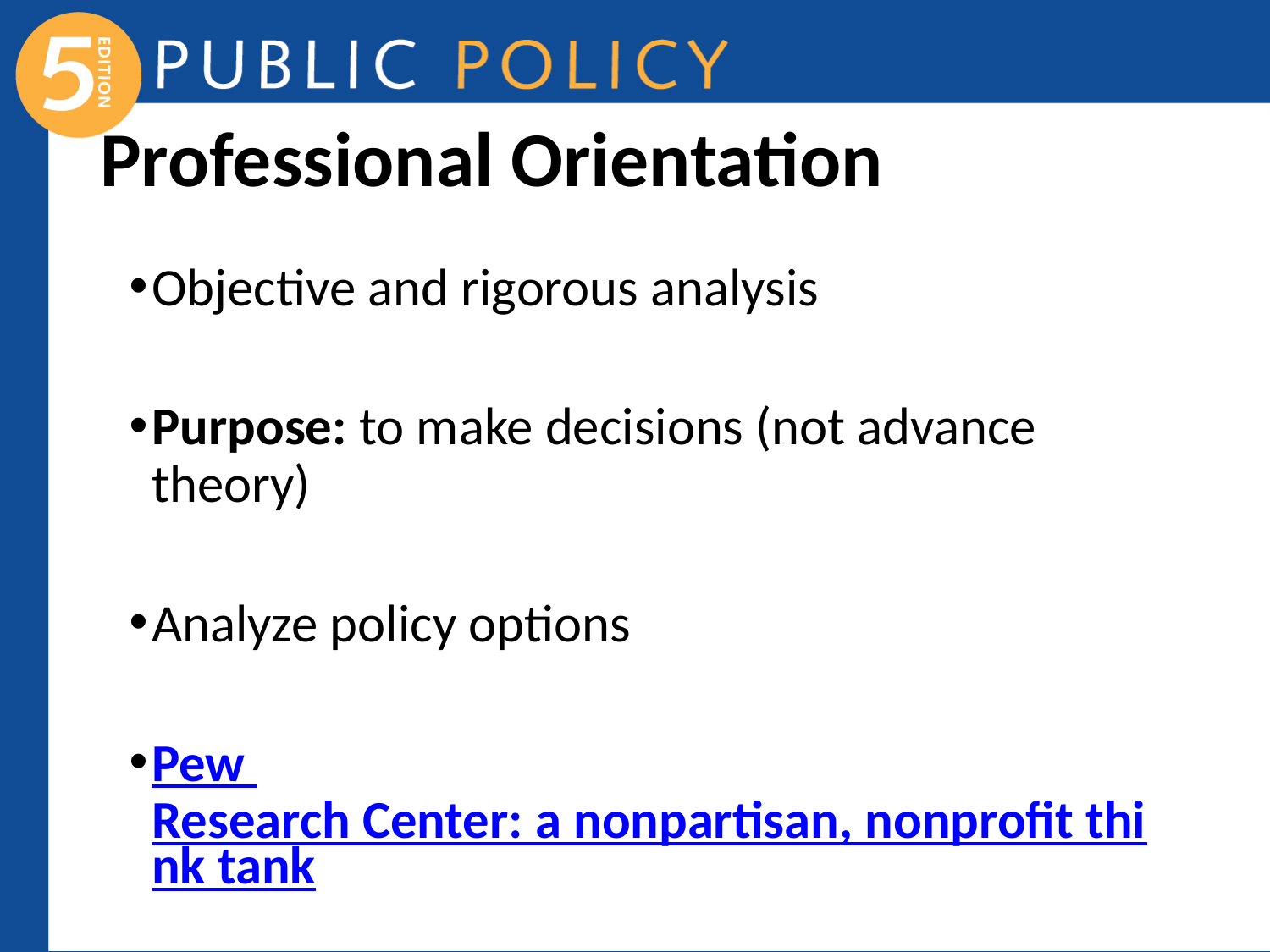

# Professional Orientation
Objective and rigorous analysis

Purpose: to make decisions (not advance theory)

Analyze policy options

Pew Research Center: a nonpartisan, nonprofit think tank